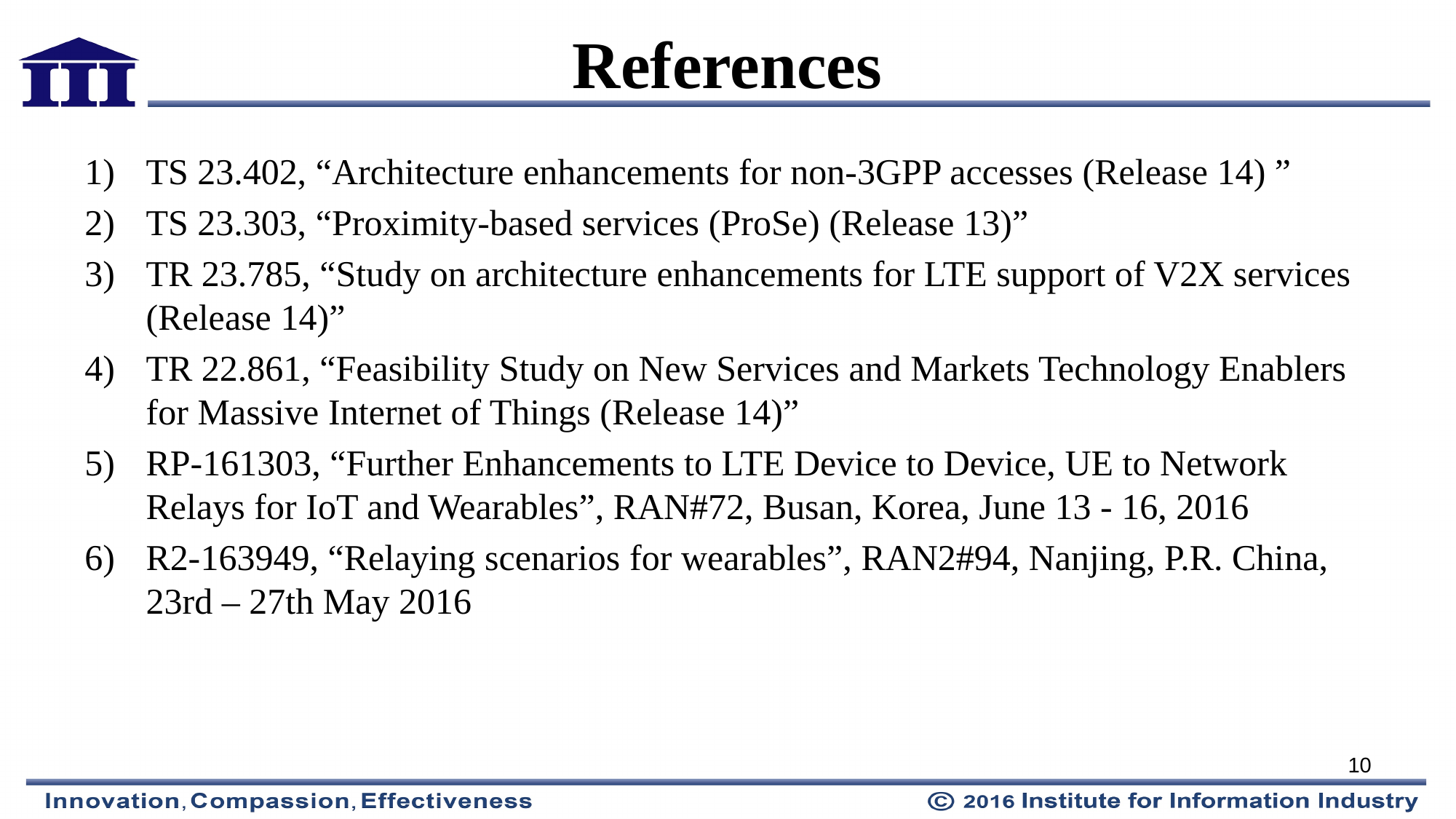

# References
TS 23.402, “Architecture enhancements for non-3GPP accesses (Release 14) ”
TS 23.303, “Proximity-based services (ProSe) (Release 13)”
TR 23.785, “Study on architecture enhancements for LTE support of V2X services (Release 14)”
TR 22.861, “Feasibility Study on New Services and Markets Technology Enablers for Massive Internet of Things (Release 14)”
RP-161303, “Further Enhancements to LTE Device to Device, UE to Network Relays for IoT and Wearables”, RAN#72, Busan, Korea, June 13 - 16, 2016
R2-163949, “Relaying scenarios for wearables”, RAN2#94, Nanjing, P.R. China, 23rd – 27th May 2016
10